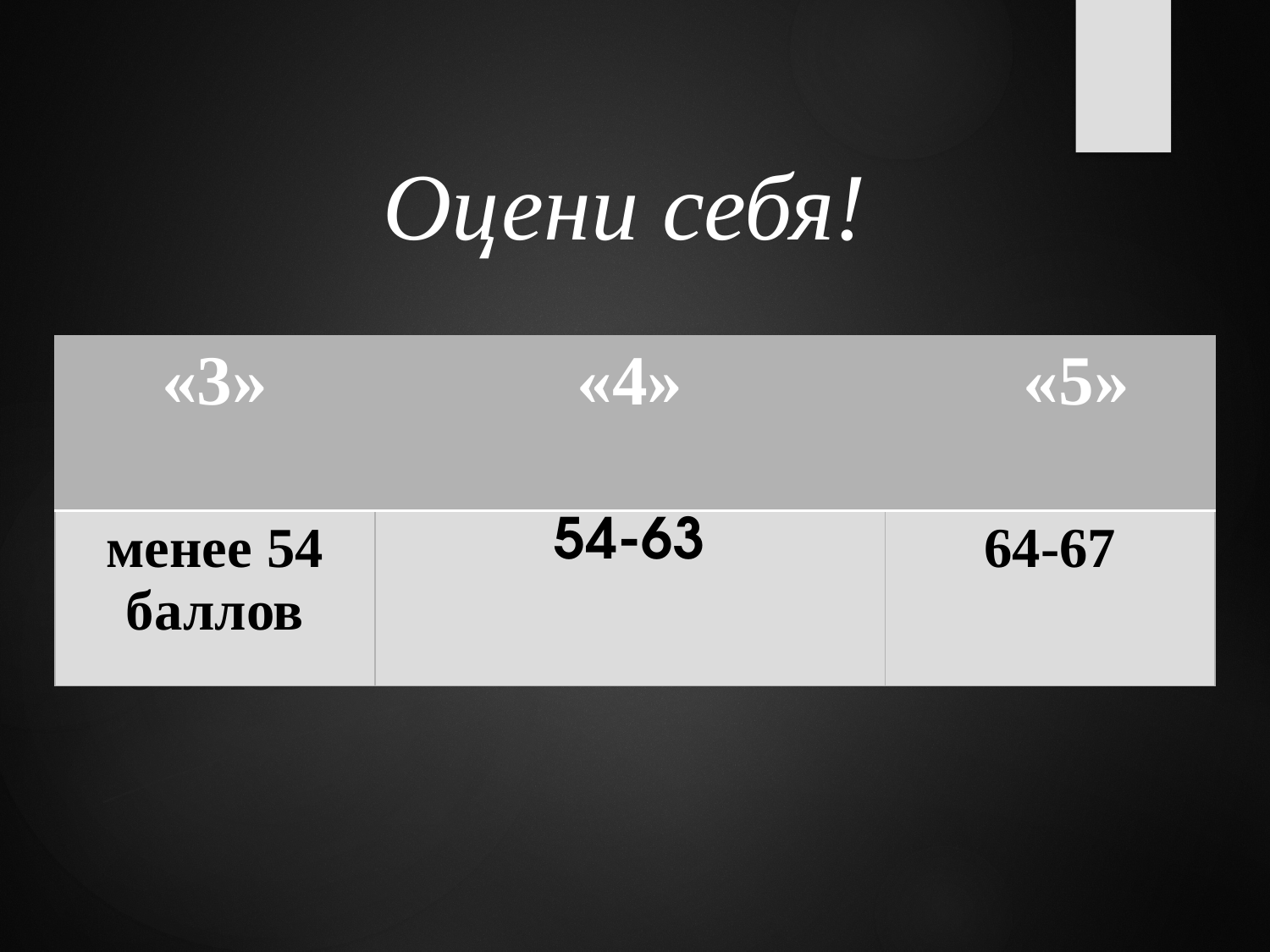

# Оцени себя!
| «3» | «4» | «5» |
| --- | --- | --- |
| менее 54 баллов | 54-63 | 64-67 |